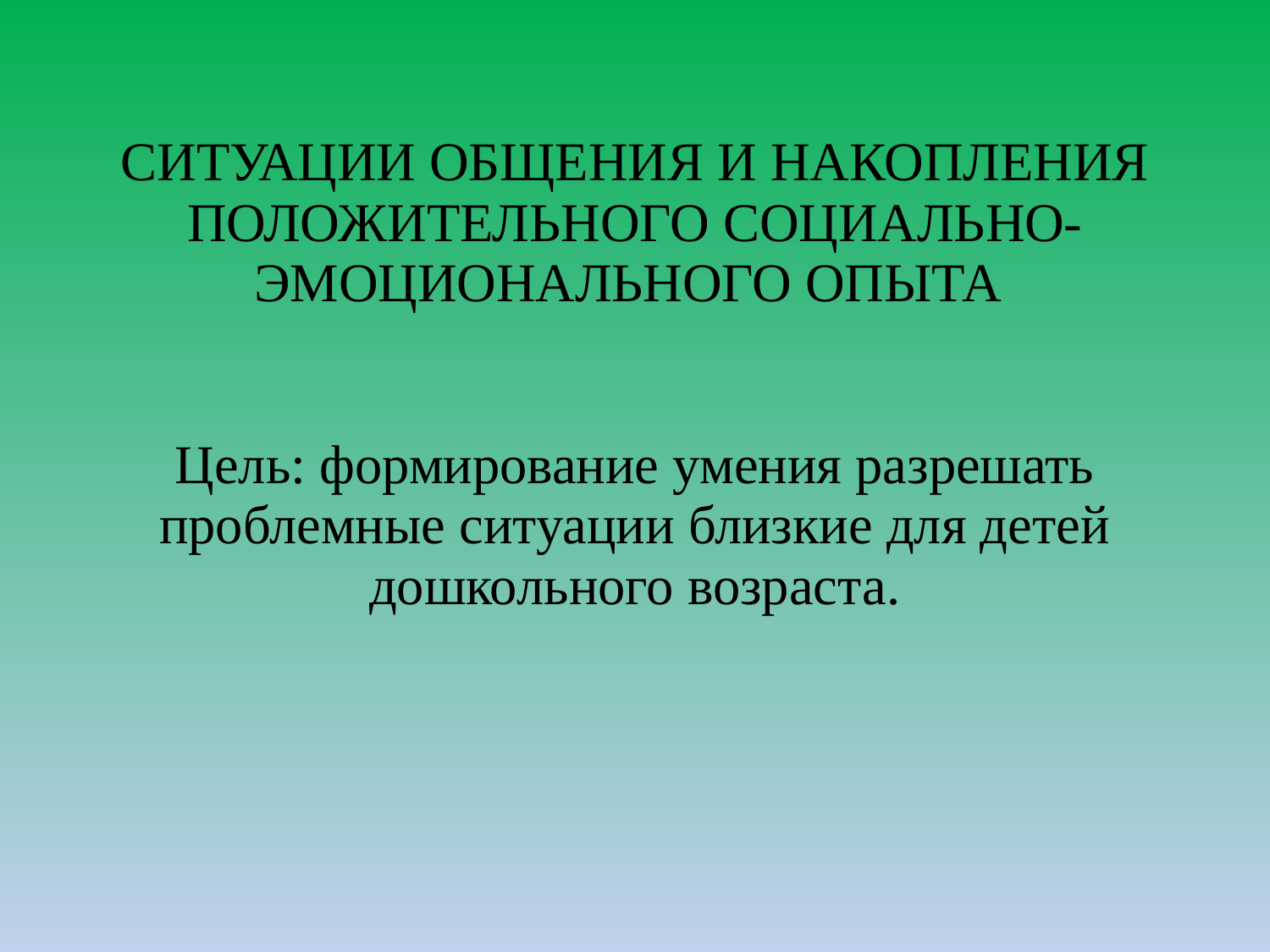

# СИТУАЦИИ ОБЩЕНИЯ И НАКОПЛЕНИЯ ПОЛОЖИТЕЛЬНОГО СОЦИАЛЬНО- ЭМОЦИОНАЛЬНОГО ОПЫТА Цель: формирование умения разрешать проблемные ситуации близкие для детей дошкольного возраста.